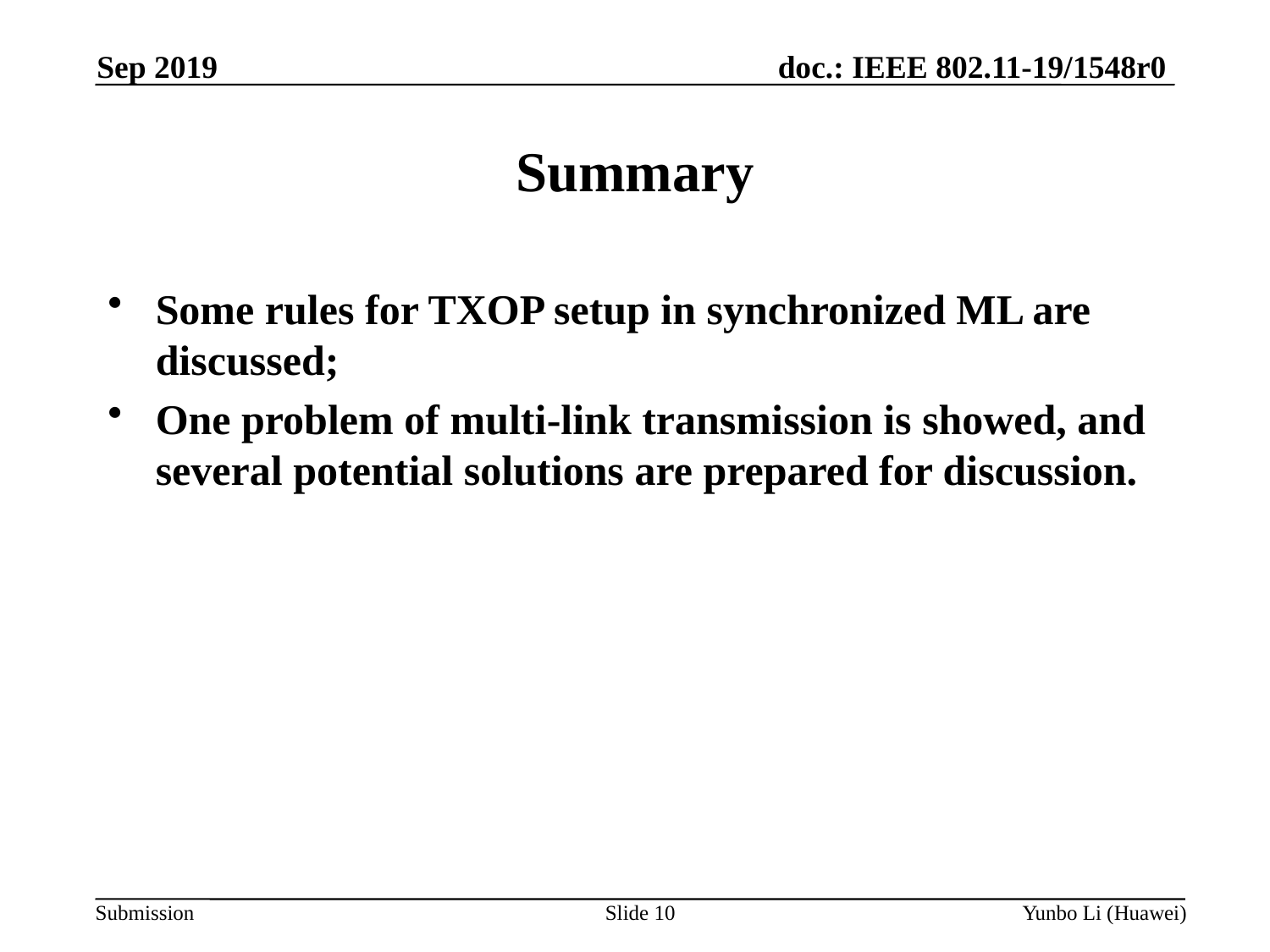

Sep 2019
Summary
Some rules for TXOP setup in synchronized ML are discussed;
One problem of multi-link transmission is showed, and several potential solutions are prepared for discussion.
Slide 10
Yunbo Li (Huawei)